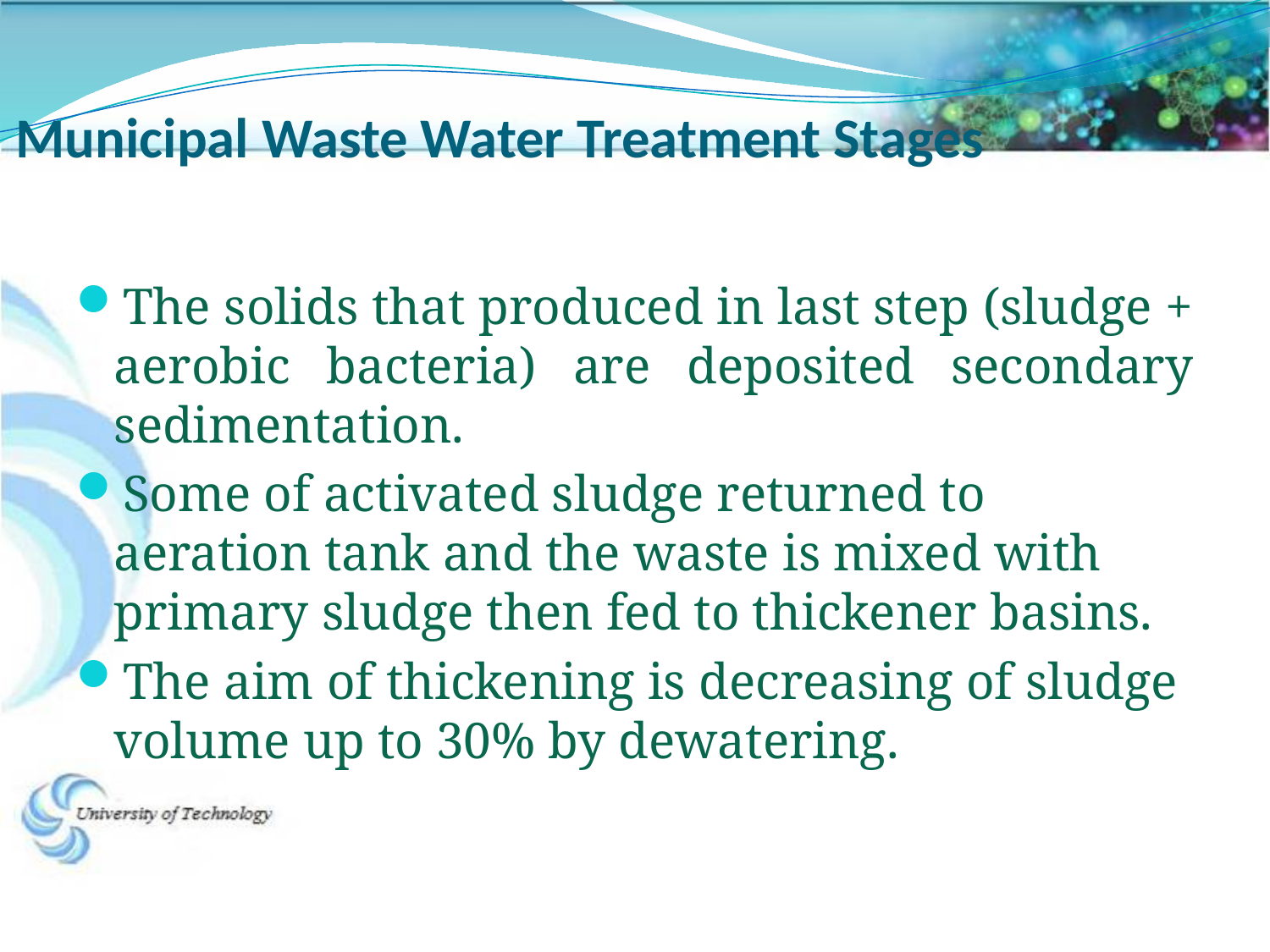

# Municipal Waste Water Treatment Stages

The solids that produced in last step (sludge + aerobic bacteria) are deposited secondary sedimentation.
Some of activated sludge returned to aeration tank and the waste is mixed with primary sludge then fed to thickener basins.
The aim of thickening is decreasing of sludge volume up to 30% by dewatering.